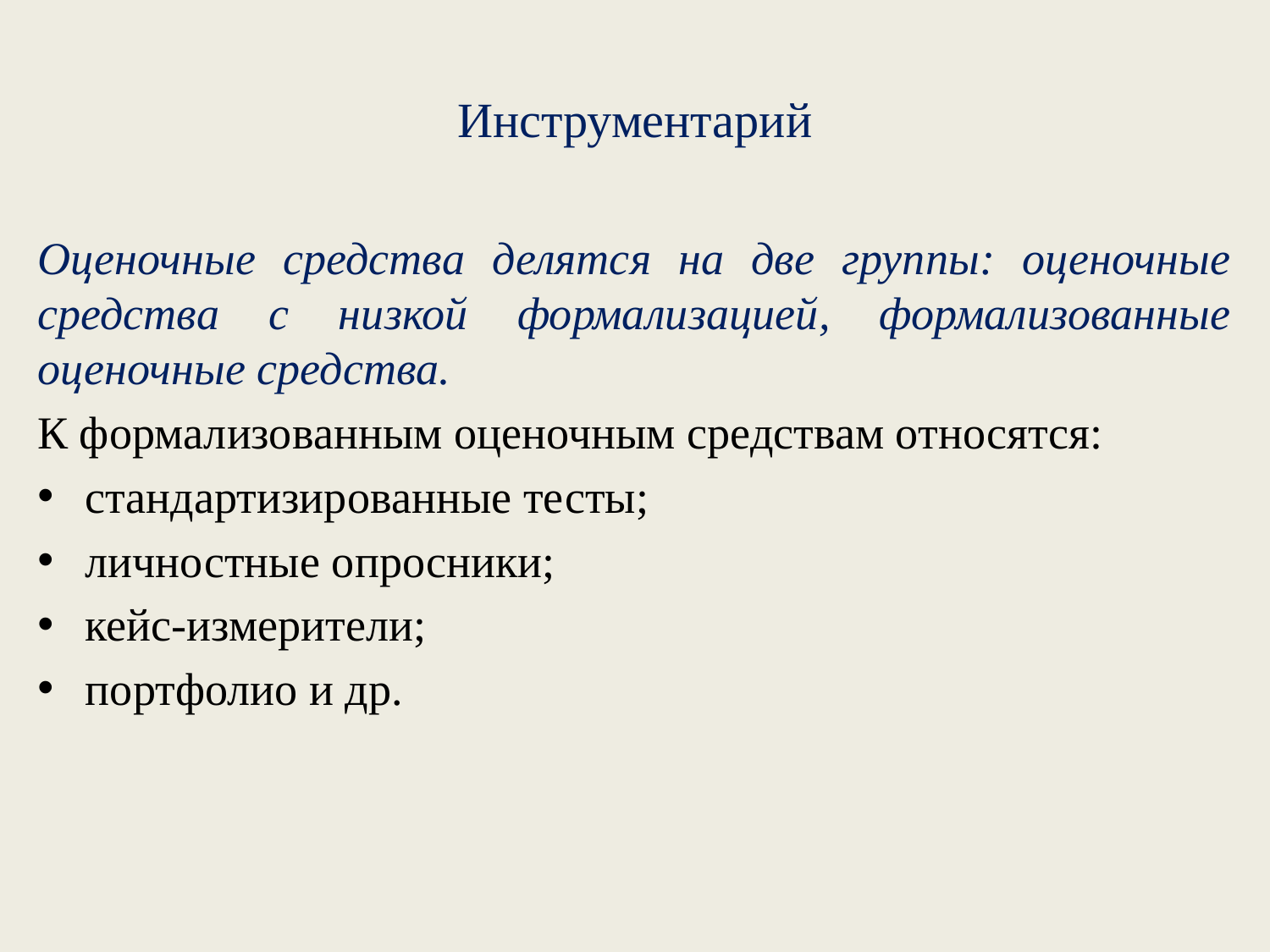

# Инструментарий
Оценочные средства делятся на две группы: оценочные средства с низкой формализацией, формализованные оценочные средства.
К формализованным оценочным средствам относятся:
стандартизированные тесты;
личностные опросники;
кейс-измерители;
портфолио и др.